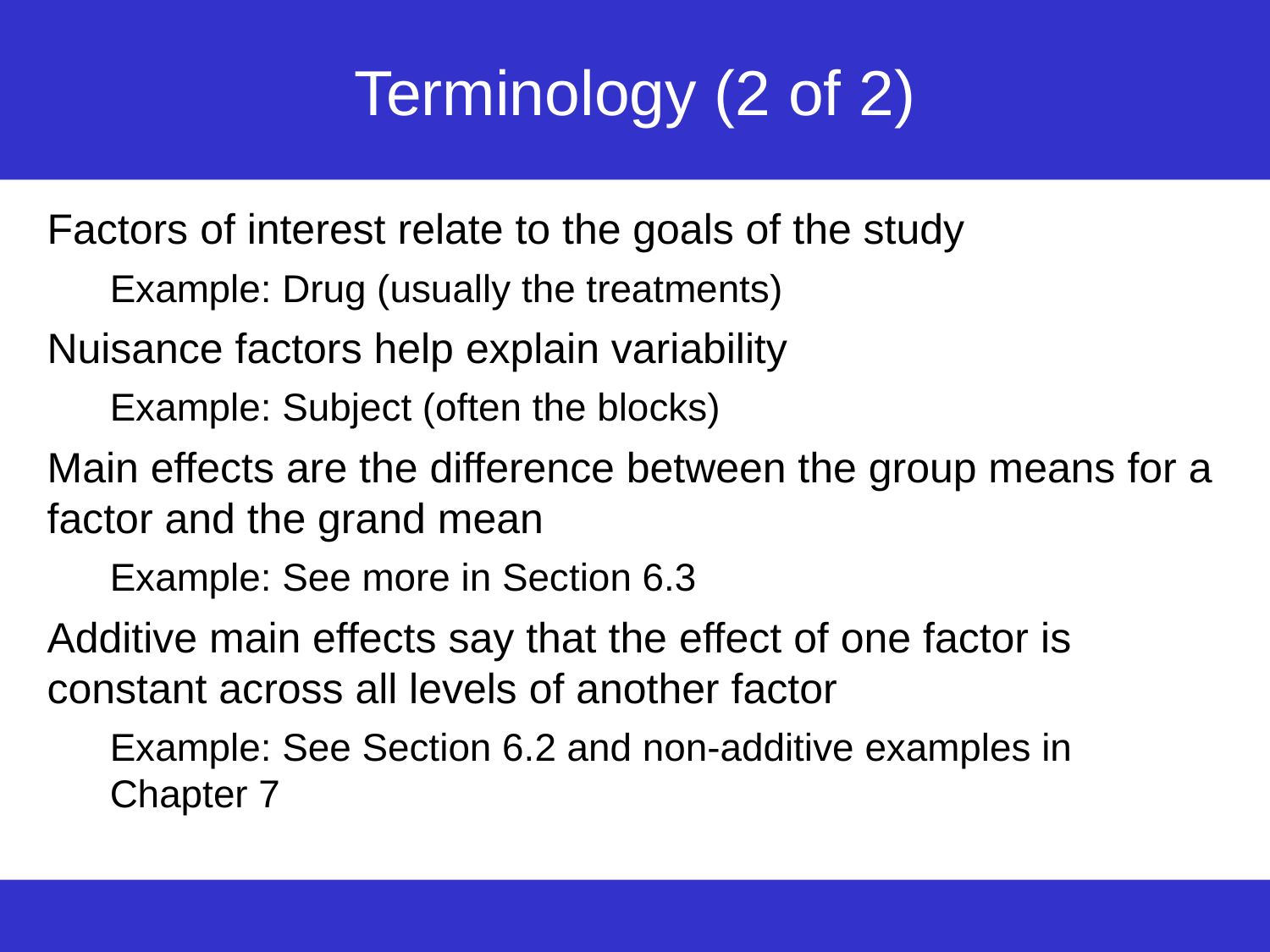

# Terminology (2 of 2)
Factors of interest relate to the goals of the study
Example: Drug (usually the treatments)
Nuisance factors help explain variability
Example: Subject (often the blocks)
Main effects are the difference between the group means for a factor and the grand mean
Example: See more in Section 6.3
Additive main effects say that the effect of one factor is constant across all levels of another factor
Example: See Section 6.2 and non-additive examples in Chapter 7